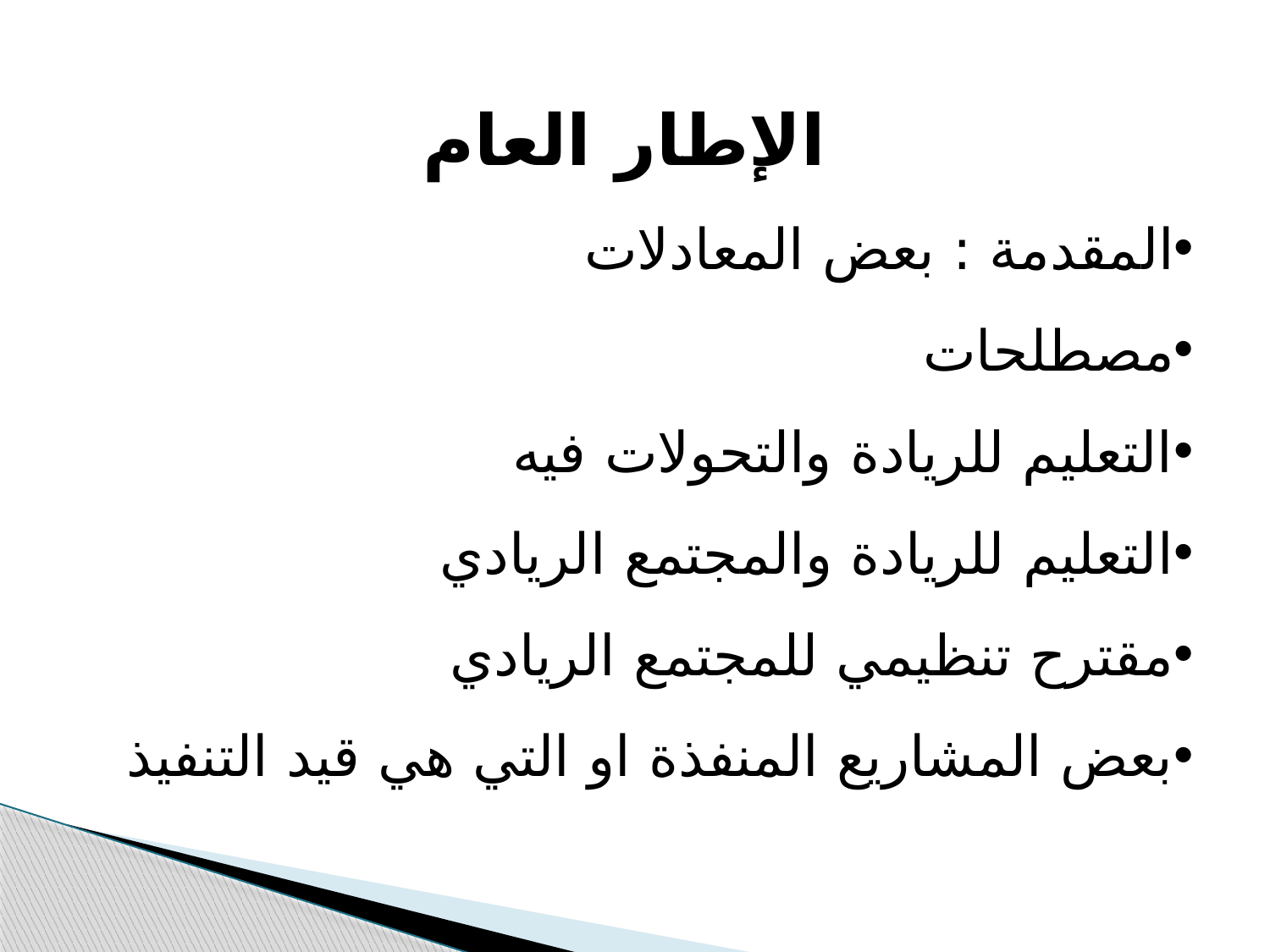

الإطار العام
المقدمة : بعض المعادلات
مصطلحات
التعليم للريادة والتحولات فيه
التعليم للريادة والمجتمع الريادي
مقترح تنظيمي للمجتمع الريادي
بعض المشاريع المنفذة او التي هي قيد التنفيذ